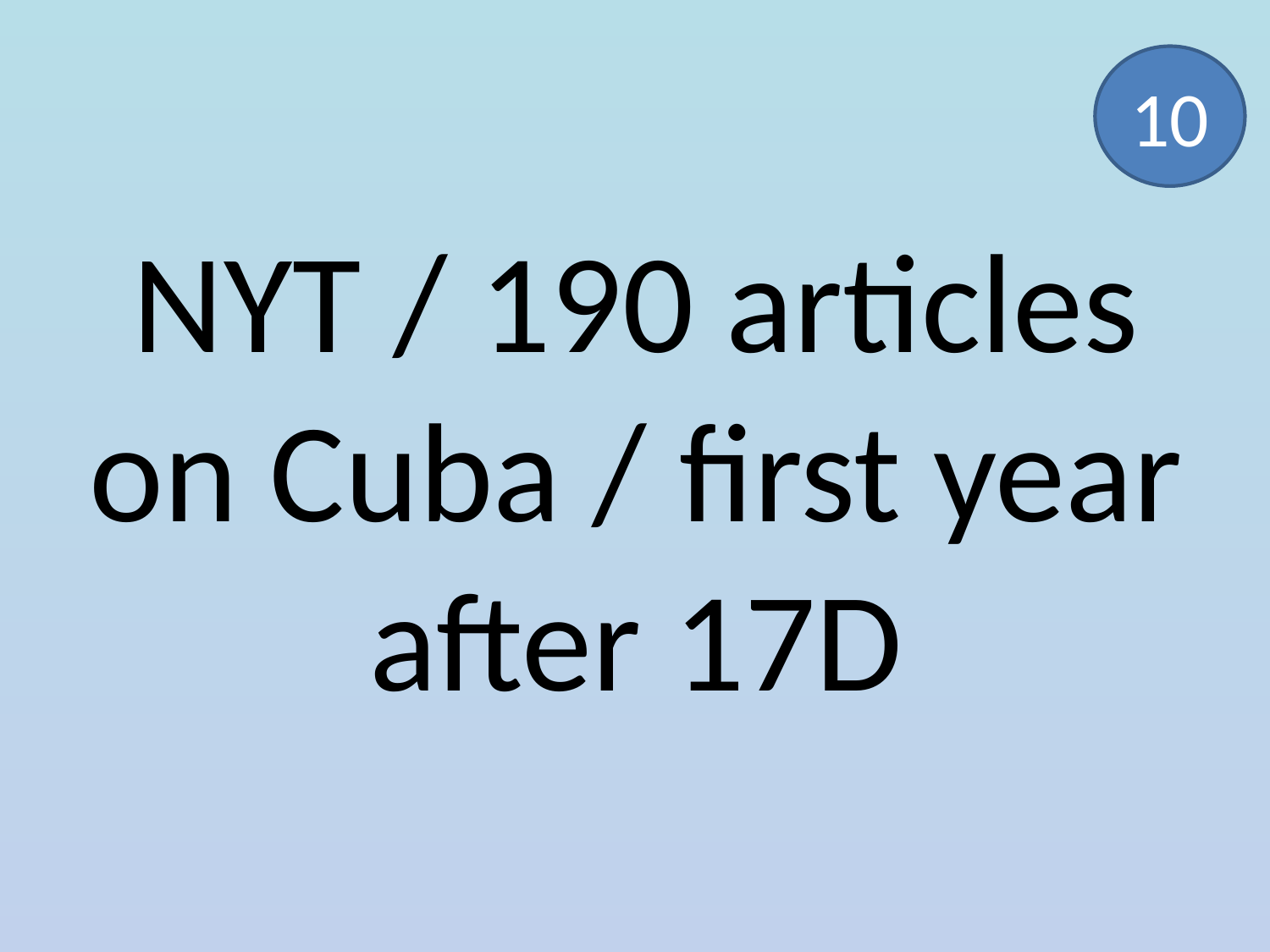

10
# NYT / 190 articles on Cuba / first year after 17D